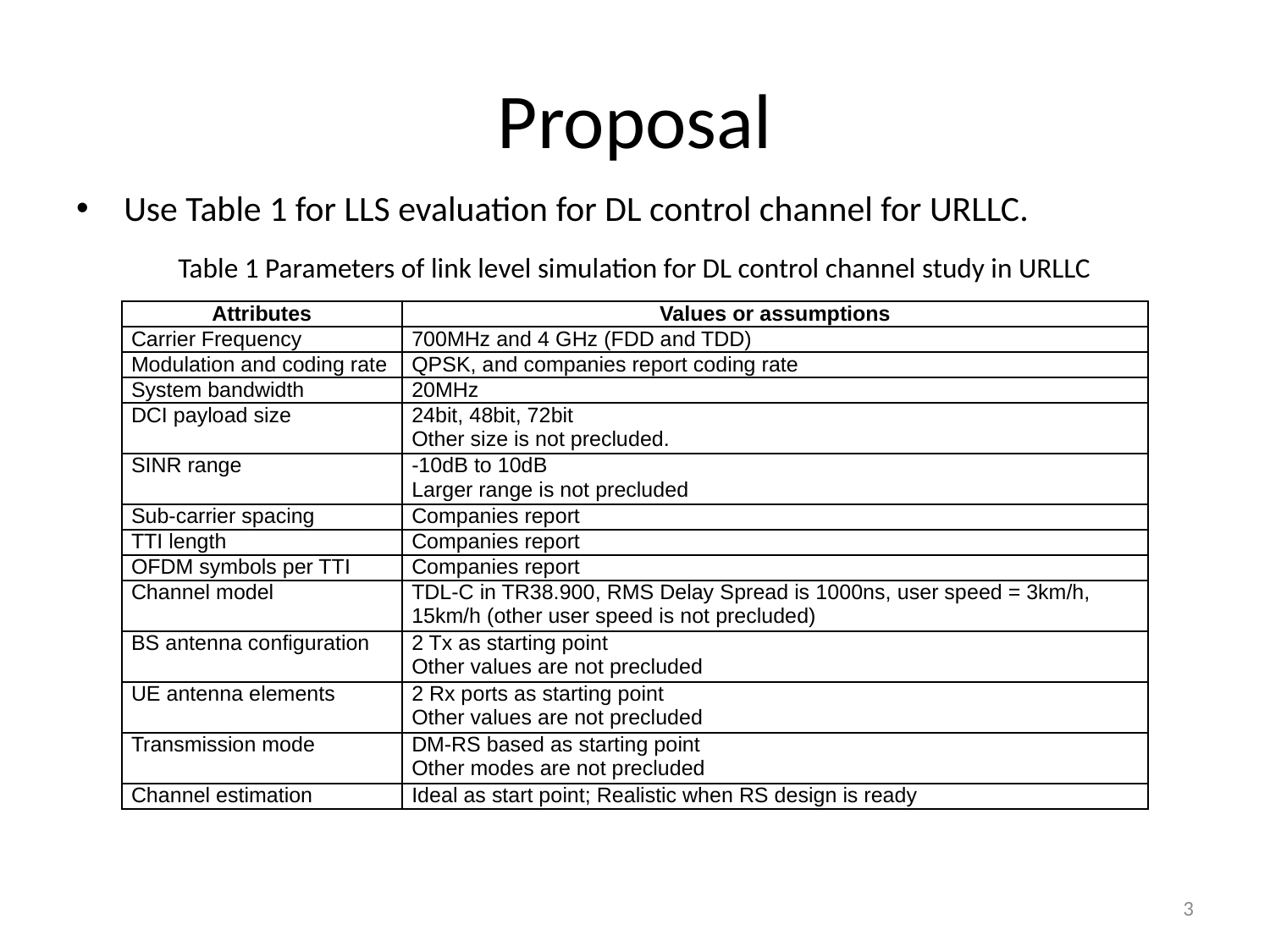

# Proposal
Use Table 1 for LLS evaluation for DL control channel for URLLC.
Table 1 Parameters of link level simulation for DL control channel study in URLLC
| Attributes | Values or assumptions |
| --- | --- |
| Carrier Frequency | 700MHz and 4 GHz (FDD and TDD) |
| Modulation and coding rate | QPSK, and companies report coding rate |
| System bandwidth | 20MHz |
| DCI payload size | 24bit, 48bit, 72bit Other size is not precluded. |
| SINR range | -10dB to 10dB Larger range is not precluded |
| Sub-carrier spacing | Companies report |
| TTI length | Companies report |
| OFDM symbols per TTI | Companies report |
| Channel model | TDL-C in TR38.900, RMS Delay Spread is 1000ns, user speed = 3km/h, 15km/h (other user speed is not precluded) |
| BS antenna configuration | 2 Tx as starting point Other values are not precluded |
| UE antenna elements | 2 Rx ports as starting point Other values are not precluded |
| Transmission mode | DM-RS based as starting point Other modes are not precluded |
| Channel estimation | Ideal as start point; Realistic when RS design is ready |
3